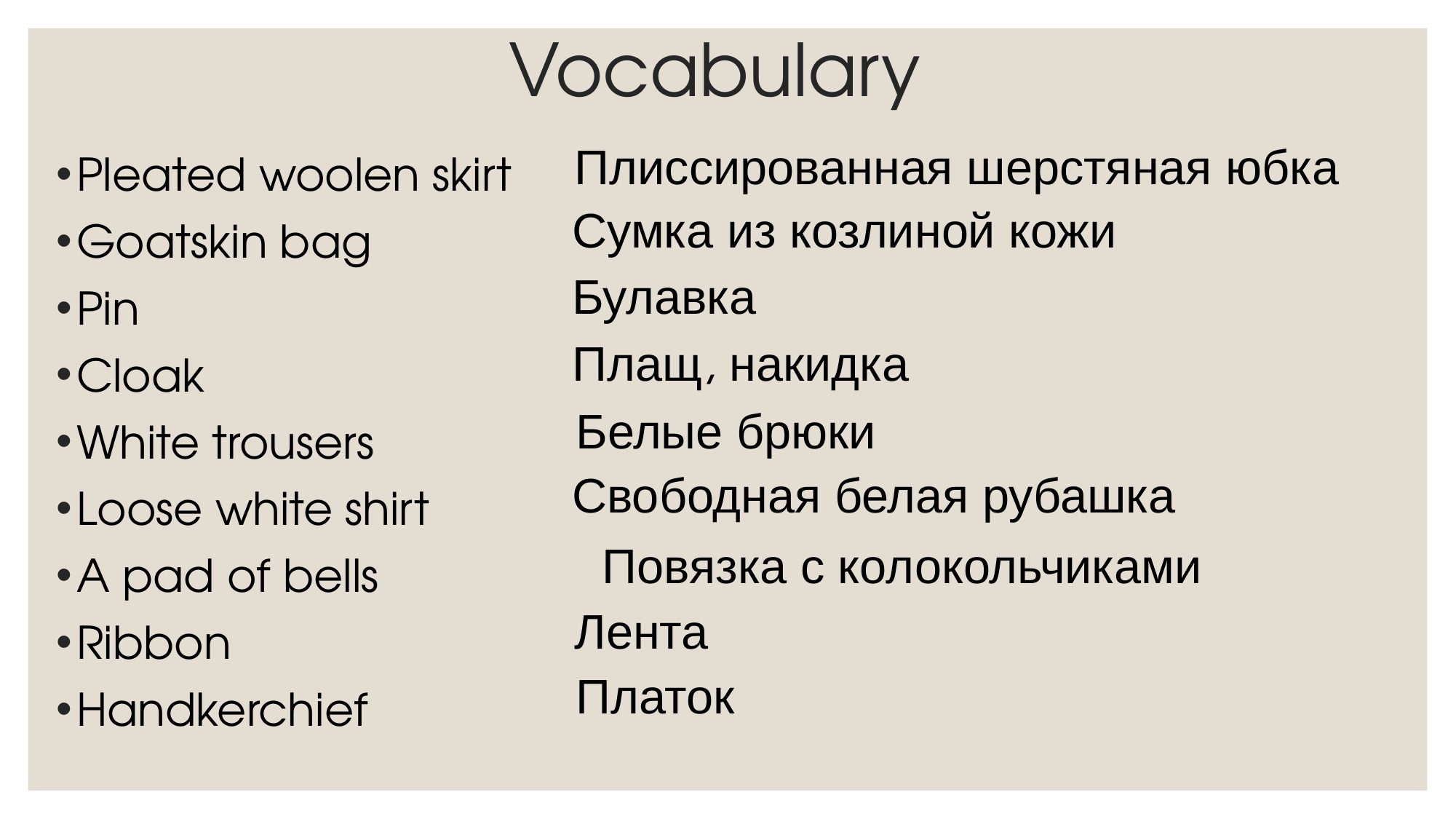

# Vocabulary
Плиссированная шерстяная юбка
Pleated woolen skirt
Goatskin bag
Pin
Cloak
White trousers
Loose white shirt
A pad of bells
Ribbon
Handkerchief

Сумка из козлиной кожи
Булавка
Плащ, накидка
Белые брюки
Свободная белая рубашка
Повязка с колокольчиками
Лента
Платок